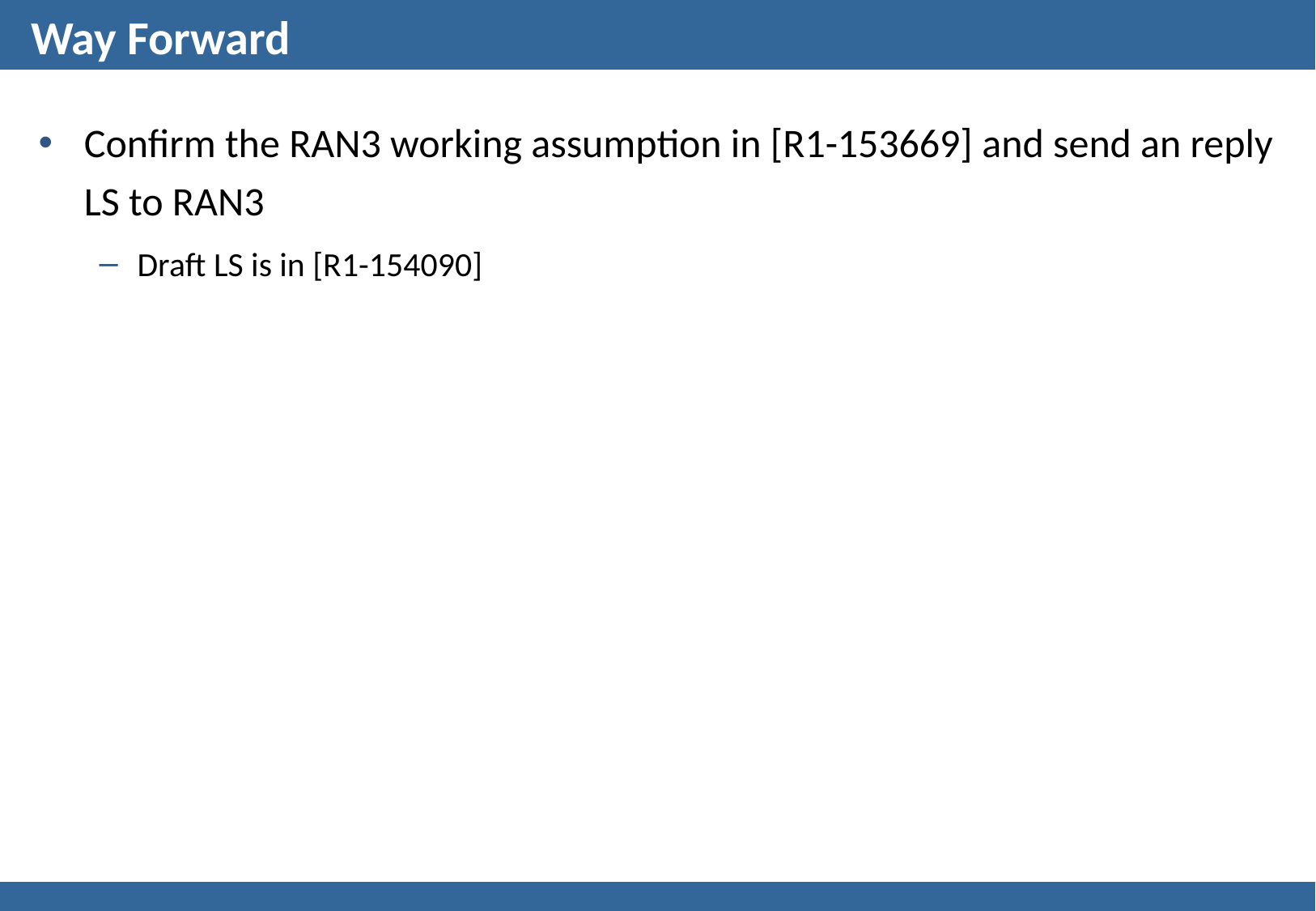

# Way Forward
Confirm the RAN3 working assumption in [R1-153669] and send an reply LS to RAN3
Draft LS is in [R1-154090]